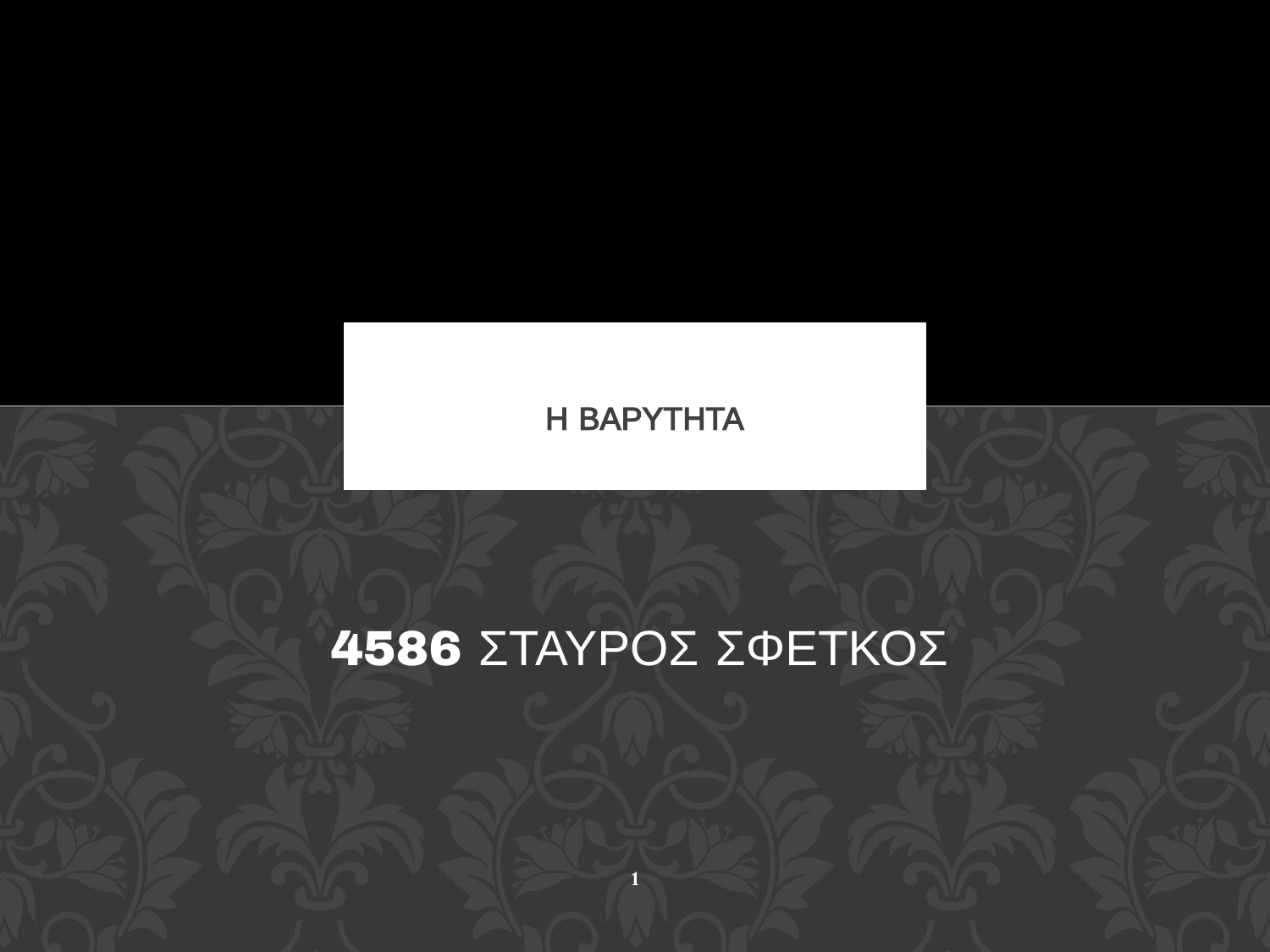

# Η ΒΑΡΥΤΗΤΑ
4586 ΣΤΑΥΡΟΣ ΣΦΕΤΚΟΣ
1